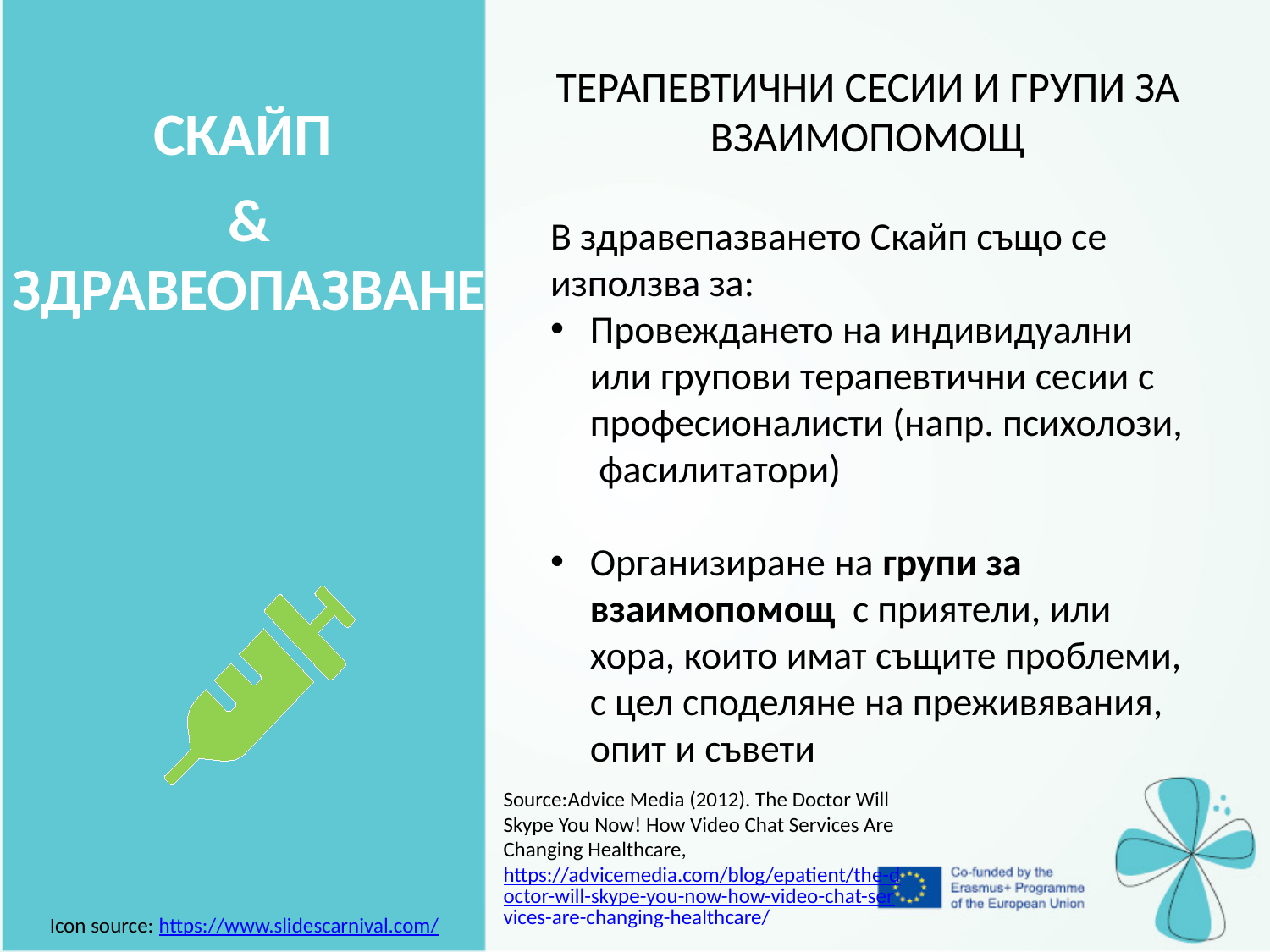

ТЕРАПЕВТИЧНИ СЕСИИ И ГРУПИ ЗА ВЗАИМОПОМОЩ
В здравепазването Скайп също се използва за:
Провеждането на индивидуални или групови терапевтични сесии с професионалисти (напр. психолози,  фасилитатори)

Организиране на групи за взаимопомощ  с приятели, или хора, които имат същите проблеми, с цел споделяне на преживявания, опит и съвети
| СКАЙП & ЗДРАВЕОПАЗВАНЕ |
| --- |

Source:Advice Media (2012). The Doctor Will Skype You Now! How Video Chat Services Are Changing Healthcare, https://advicemedia.com/blog/epatient/the-doctor-will-skype-you-now-how-video-chat-services-are-changing-healthcare/
Icon source: https://www.slidescarnival.com/